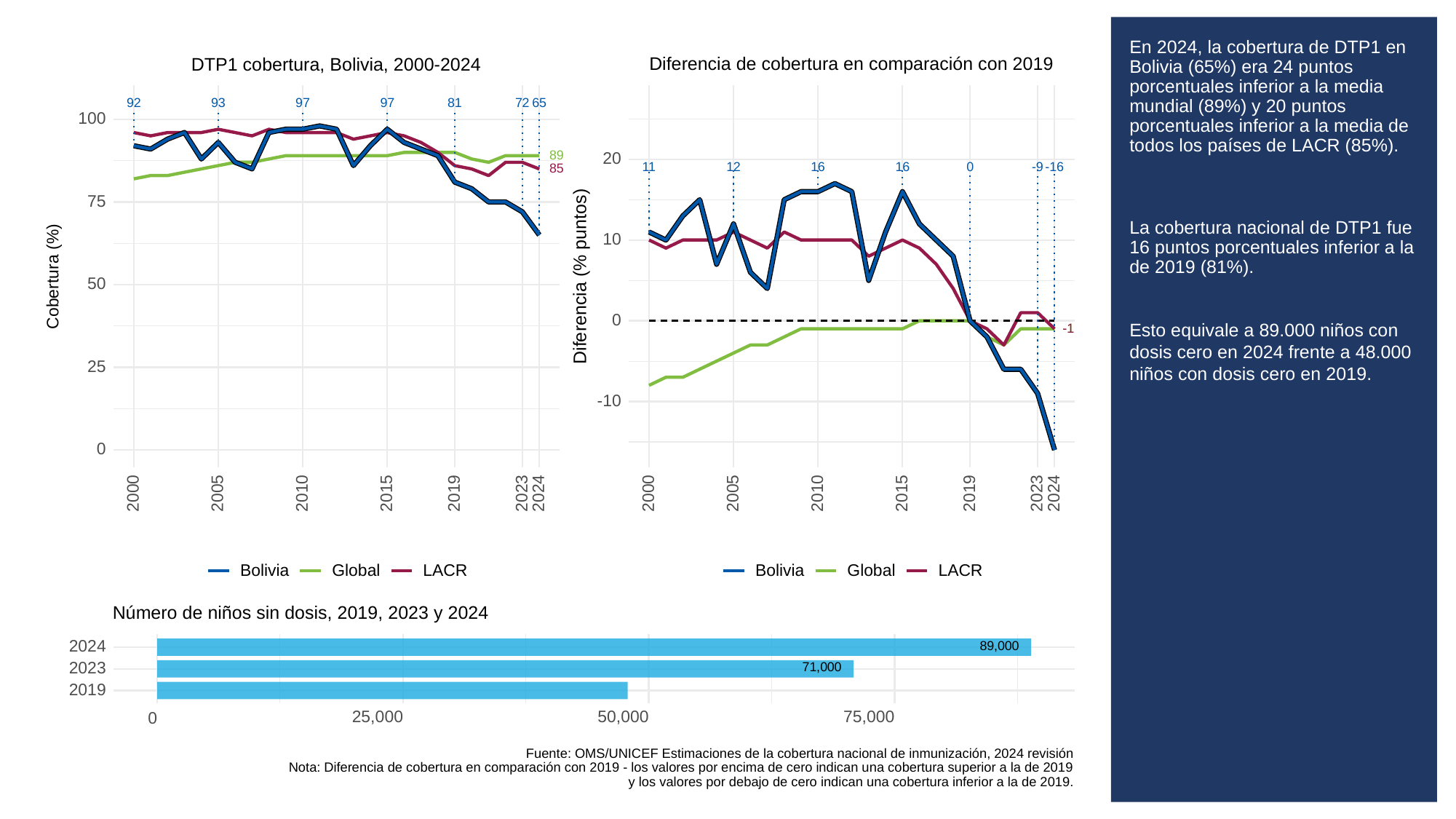

# En 2024, la cobertura de DTP1 en Bolivia (65%) era 24 puntos porcentuales inferior a la media mundial (89%) y 20 puntos porcentuales inferior a la media de todos los países de LACR (85%).

La cobertura nacional de DTP1 fue 16 puntos porcentuales inferior a la de 2019 (81%).

Esto equivale a 89.000 niños con dosis cero en 2024 frente a 48.000 niños con dosis cero en 2019.

Diferencia de cobertura en comparación con 2019
DTP1 cobertura, Bolivia, 2000-2024

93
92
97
97
81
65
72

100

89

20

16
16
0
-9
-16
11
12
85

75

10

Diferencia (% puntos)
Cobertura (%)
50

0

-1
-1

25

-10

0

2023
2023
2000
2005
2010
2015
2019
2024
2000
2005
2010
2015
2019
2024
Global
LACR
Global
LACR
Bolivia
Bolivia

Número de niños sin dosis, 2019, 2023 y 2024

89,000
2024

71,000
2023

2019

25,000
50,000
75,000
0
Fuente: OMS/UNICEF Estimaciones de la cobertura nacional de inmunización, 2024 revisión
Nota: Diferencia de cobertura en comparación con 2019 - los valores por encima de cero indican una cobertura superior a la de 2019
y los valores por debajo de cero indican una cobertura inferior a la de 2019.